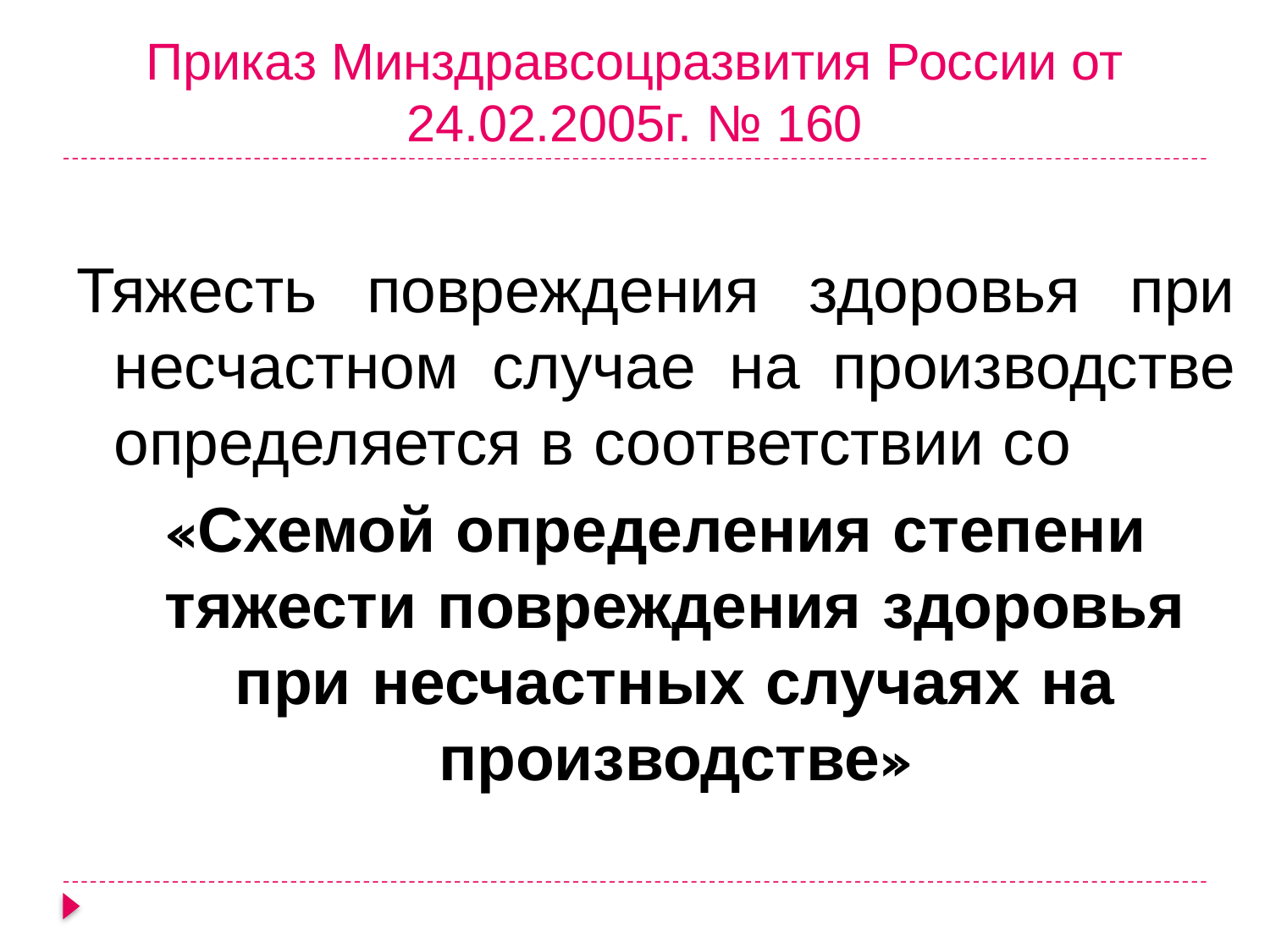

# Приказ Минздравсоцразвития России от 24.02.2005г. № 160
Тяжесть повреждения здоровья при несчастном случае на производстве определяется в соответствии со
«Схемой определения степени тяжести повреждения здоровья при несчастных случаях на производстве»